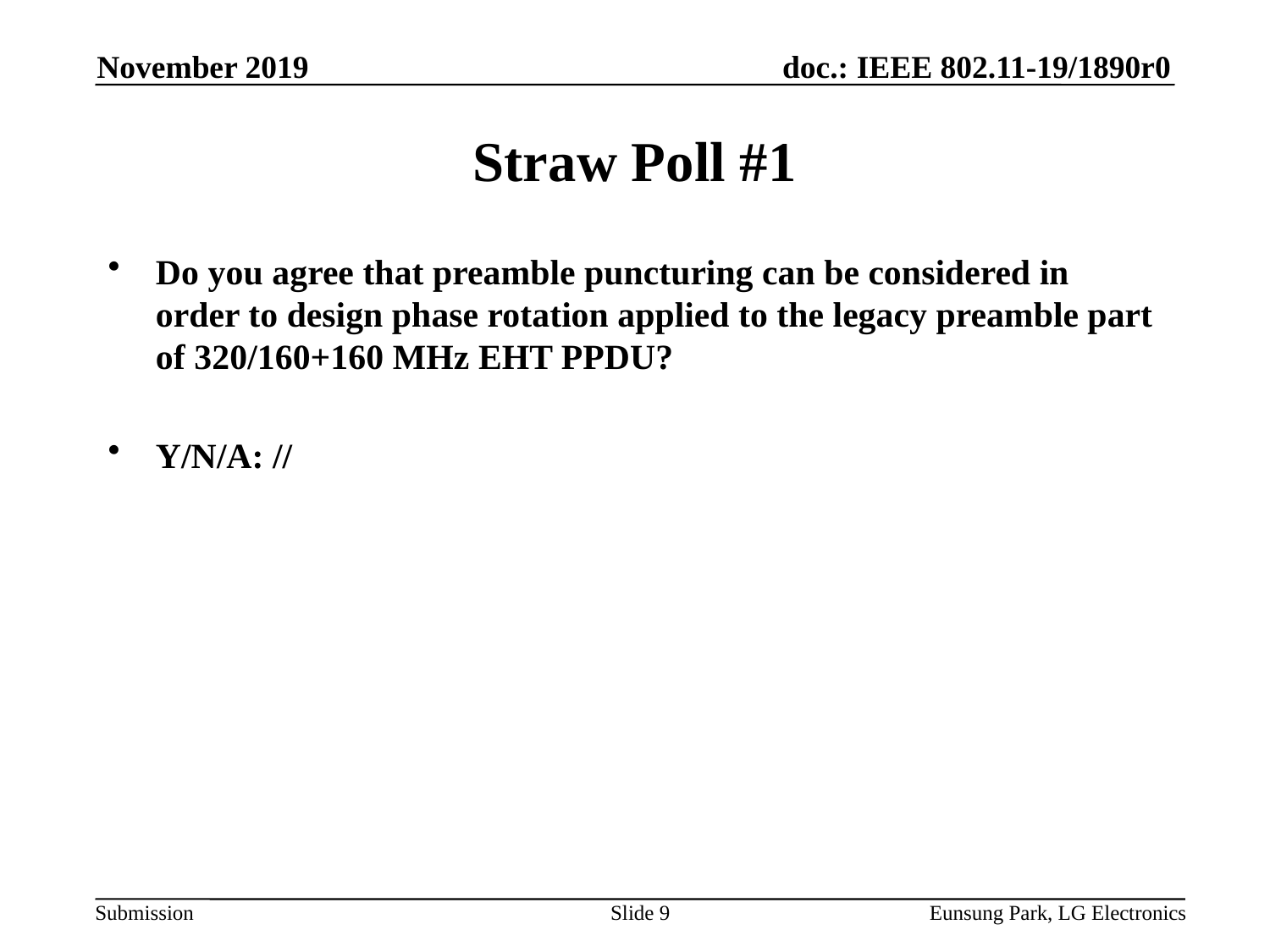

November 2019
# Straw Poll #1
Do you agree that preamble puncturing can be considered in order to design phase rotation applied to the legacy preamble part of 320/160+160 MHz EHT PPDU?

Y/N/A: //
Slide 9
Eunsung Park, LG Electronics